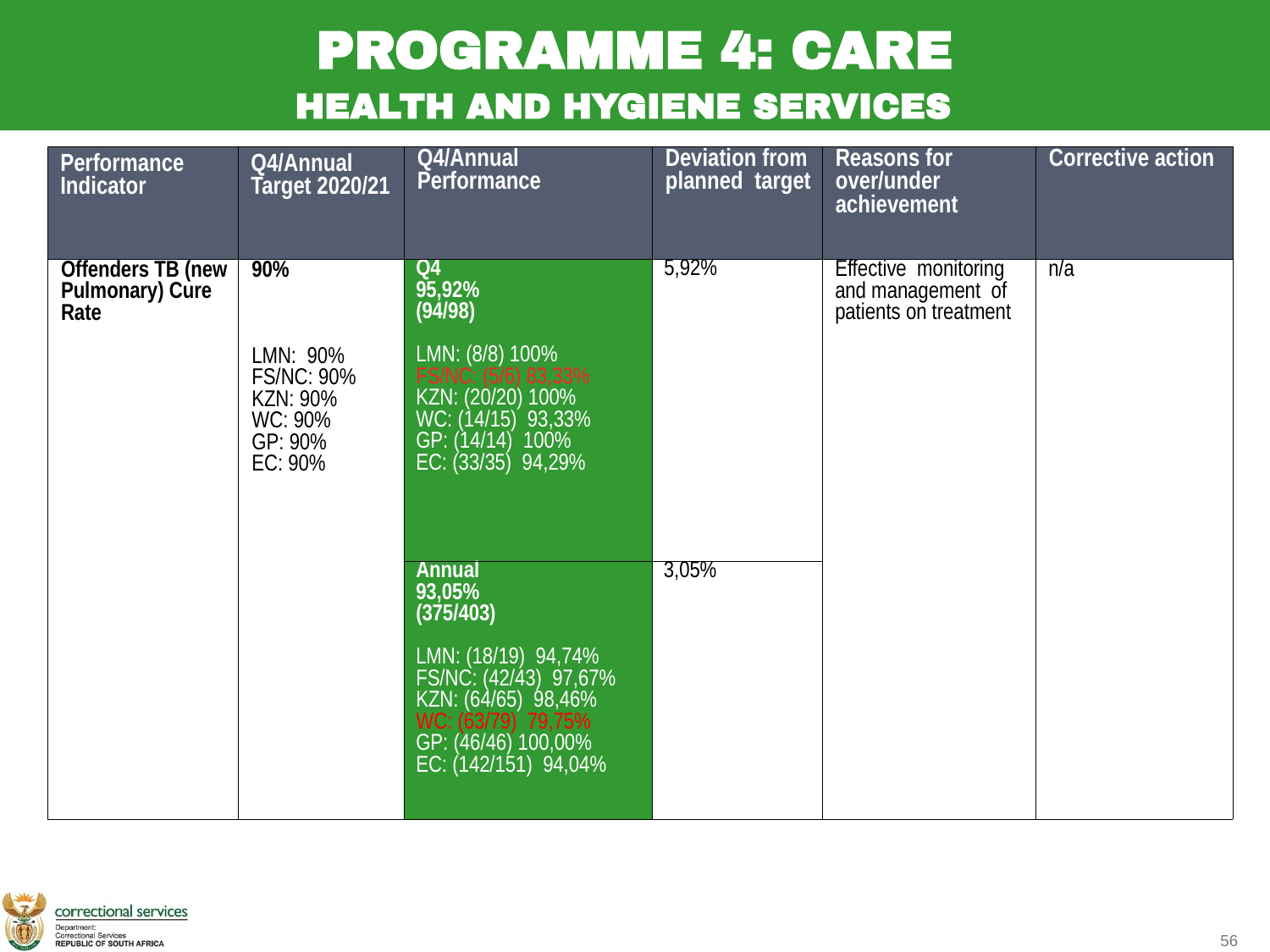

PROGRAMME 4: CARE
HEALTH AND HYGIENE SERVICES
| Performance Indicator | Q4/Annual Target 2020/21 | Q4/Annual Performance | Deviation from planned target | Reasons for over/under achievement | Corrective action |
| --- | --- | --- | --- | --- | --- |
| Offenders TB (new Pulmonary) Cure Rate | 90% LMN: 90% FS/NC: 90% KZN: 90% WC: 90% GP: 90% EC: 90% | Q4 95,92% (94/98) LMN: (8/8) 100% FS/NC: (5/6) 83,33% KZN: (20/20) 100% WC: (14/15) 93,33% GP: (14/14) 100% EC: (33/35) 94,29% | 5,92% | Effective monitoring and management of patients on treatment | n/a |
|  |  | Annual 93,05% (375/403) LMN: (18/19) 94,74% FS/NC: (42/43) 97,67% KZN: (64/65) 98,46% WC: (63/79) 79,75% GP: (46/46) 100,00% EC: (142/151) 94,04% | 3,05% |  |  |